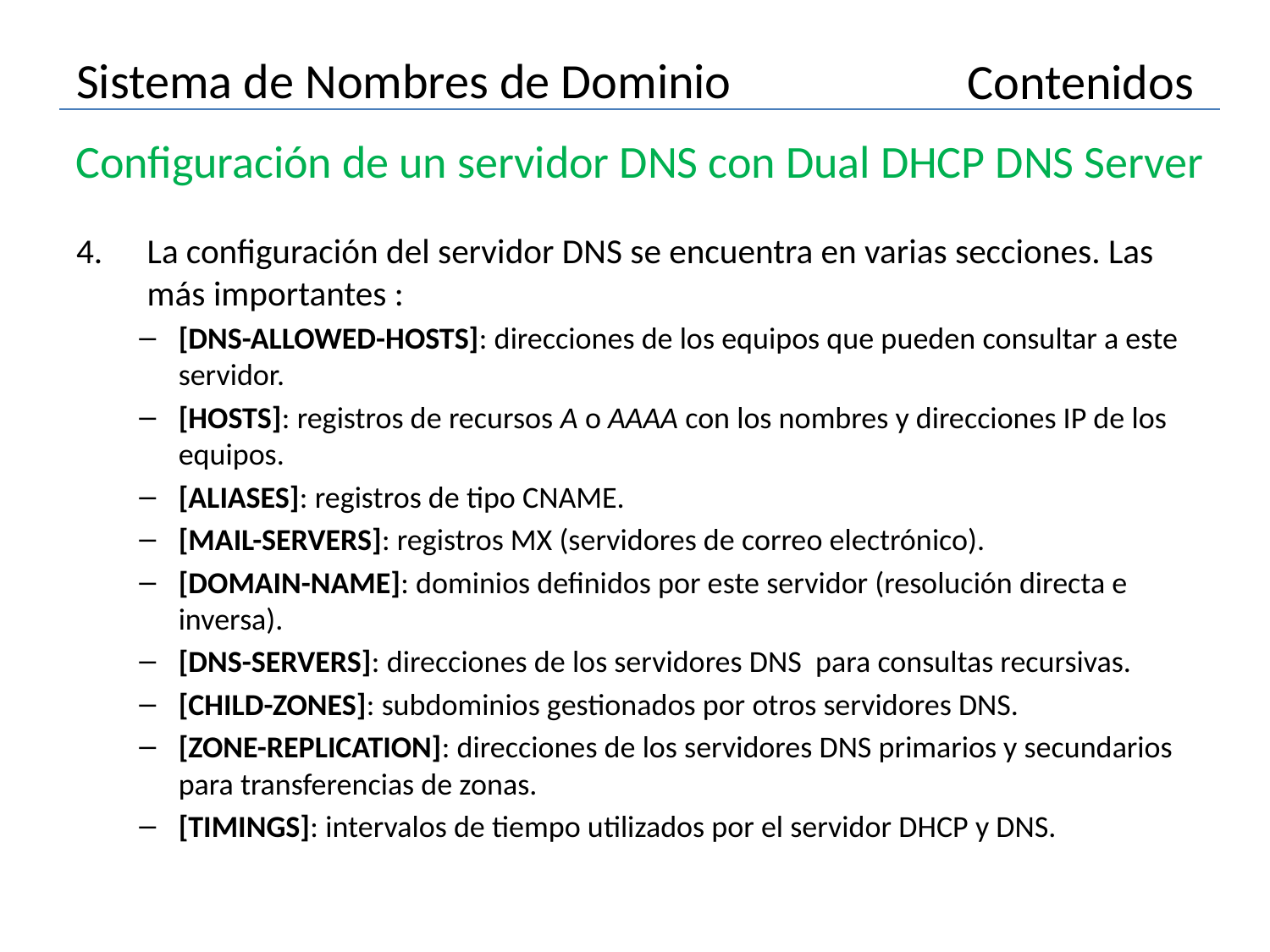

# Sistema de Nombres de Dominio
Contenidos
Configuración de un servidor DNS con Dual DHCP DNS Server
La configuración del servidor DNS se encuentra en varias secciones. Las más importantes :
[DNS-ALLOWED-HOSTS]: direcciones de los equipos que pueden consultar a este servidor.
[HOSTS]: registros de recursos A o AAAA con los nombres y direcciones IP de los equipos.
[ALIASES]: registros de tipo CNAME.
[MAIL-SERVERS]: registros MX (servidores de correo electrónico).
[DOMAIN-NAME]: dominios definidos por este servidor (resolución directa e inversa).
[DNS-SERVERS]: direcciones de los servidores DNS  para consultas recursivas.
[CHILD-ZONES]: subdominios gestionados por otros servidores DNS.
[ZONE-REPLICATION]: direcciones de los servidores DNS primarios y secundarios para transferencias de zonas.
[TIMINGS]: intervalos de tiempo utilizados por el servidor DHCP y DNS.